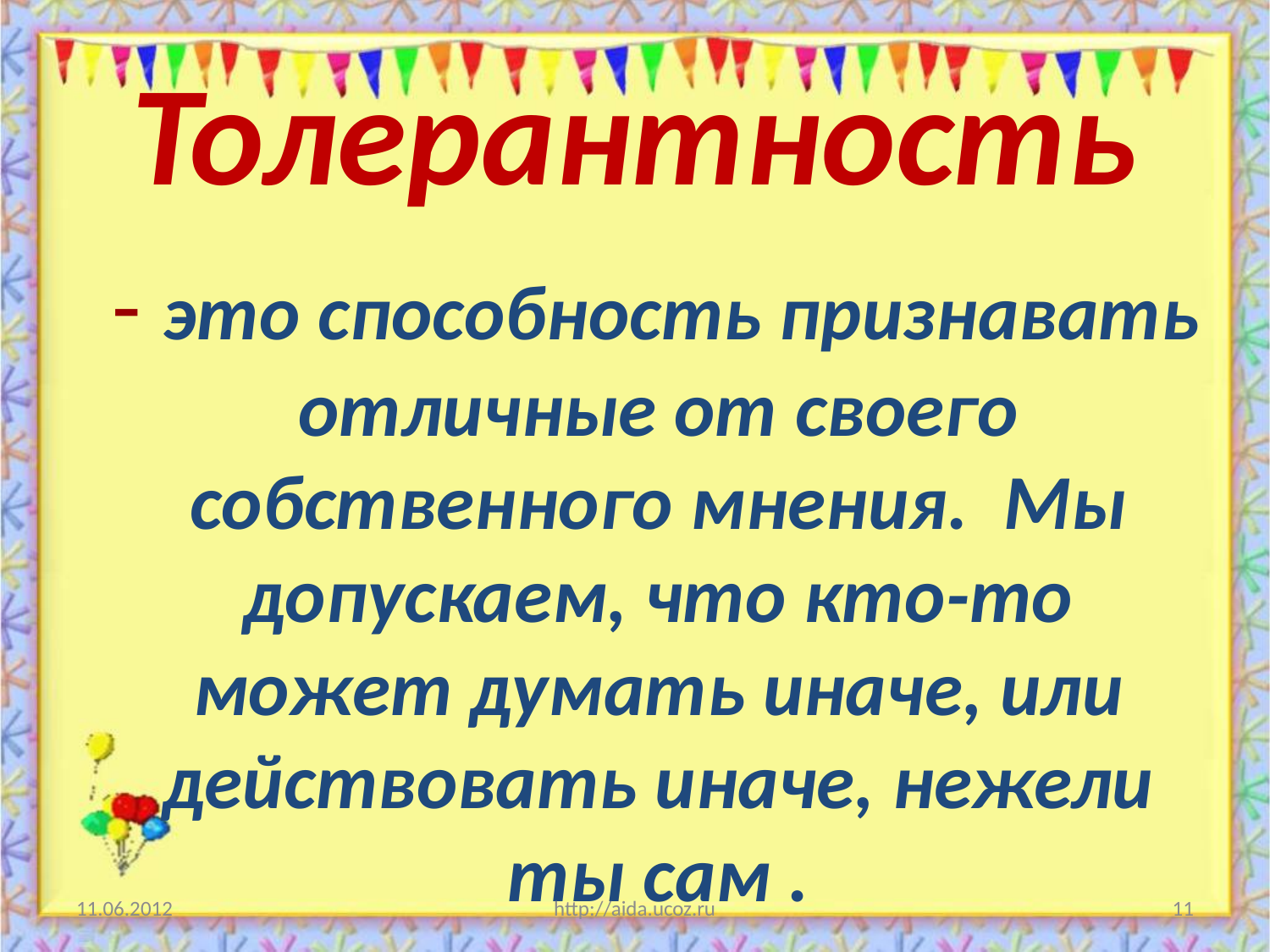

# Толерантность
  - это способность признавать отличные от своего собственного мнения.  Мы допускаем, что кто-то может думать иначе, или действовать иначе, нежели ты сам .

11.06.2012
http://aida.ucoz.ru
11